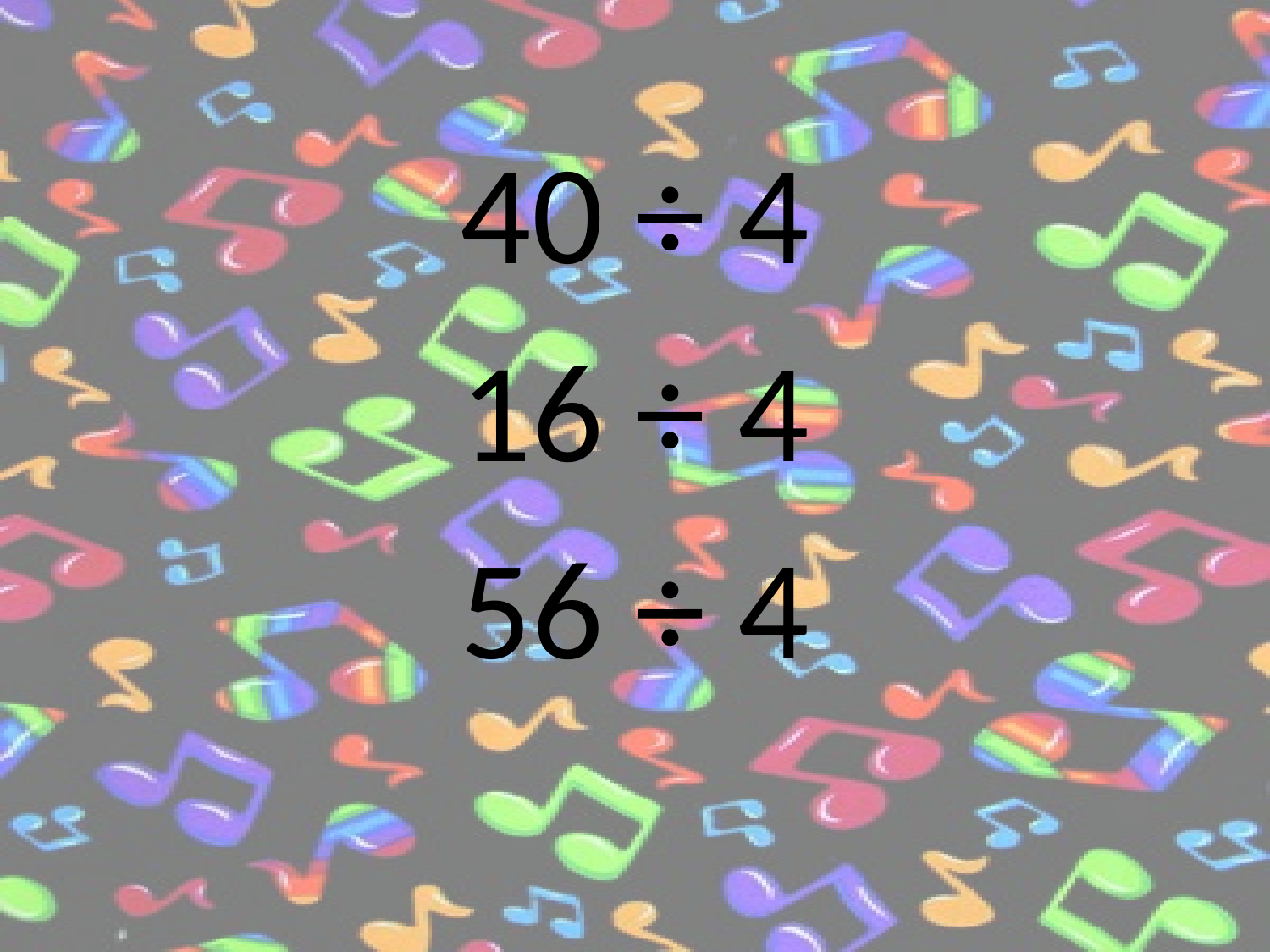

40 ÷ 4
16 ÷ 4
56 ÷ 4